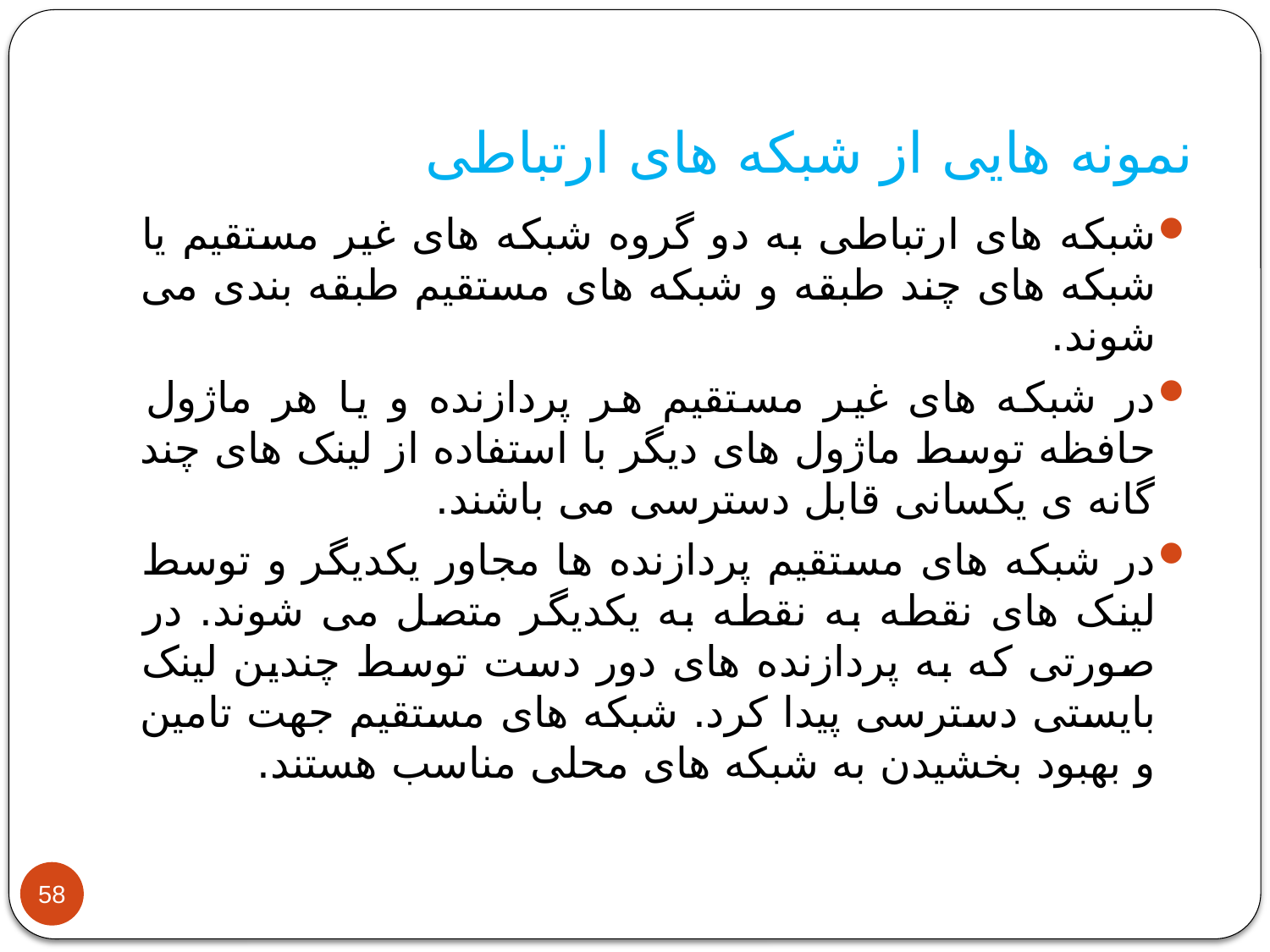

# نمونه هایی از شبکه های ارتباطی
شبکه های ارتباطی به دو گروه شبکه های غیر مستقیم یا شبکه های چند طبقه و شبکه های مستقیم طبقه بندی می شوند.
در شبکه های غیر مستقیم هر پردازنده و یا هر ماژول حافظه توسط ماژول های دیگر با استفاده از لینک های چند گانه ی یکسانی قابل دسترسی می باشند.
در شبکه های مستقیم پردازنده ها مجاور یکدیگر و توسط لینک های نقطه به نقطه به یکدیگر متصل می شوند. در صورتی که به پردازنده های دور دست توسط چندین لینک بایستی دسترسی پیدا کرد. شبکه های مستقیم جهت تامین و بهبود بخشیدن به شبکه های محلی مناسب هستند.
58